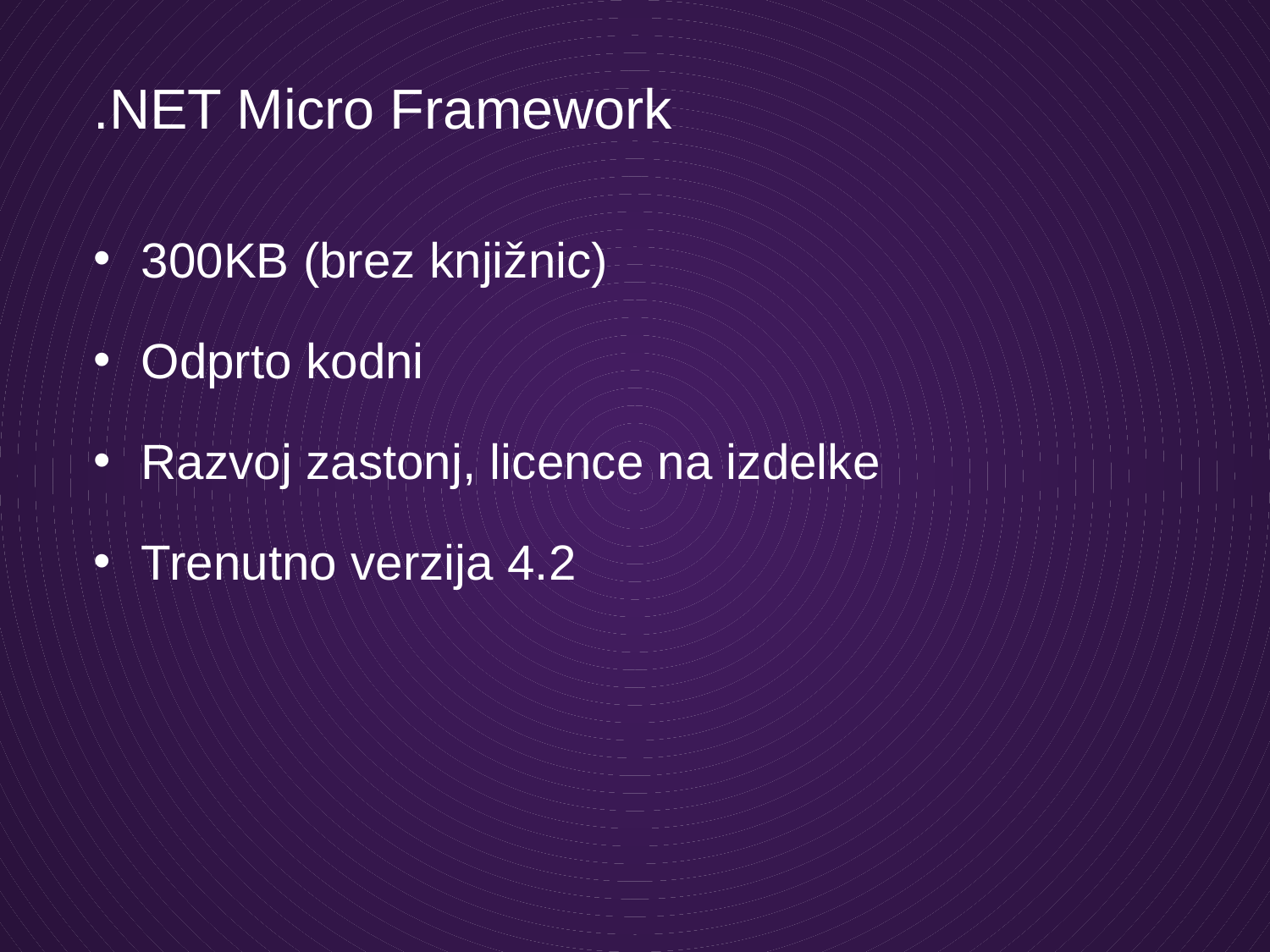

# .NET Micro Framework

300KB (brez knjižnic)
Odprto kodni
Razvoj zastonj, licence na izdelke
Trenutno verzija 4.2